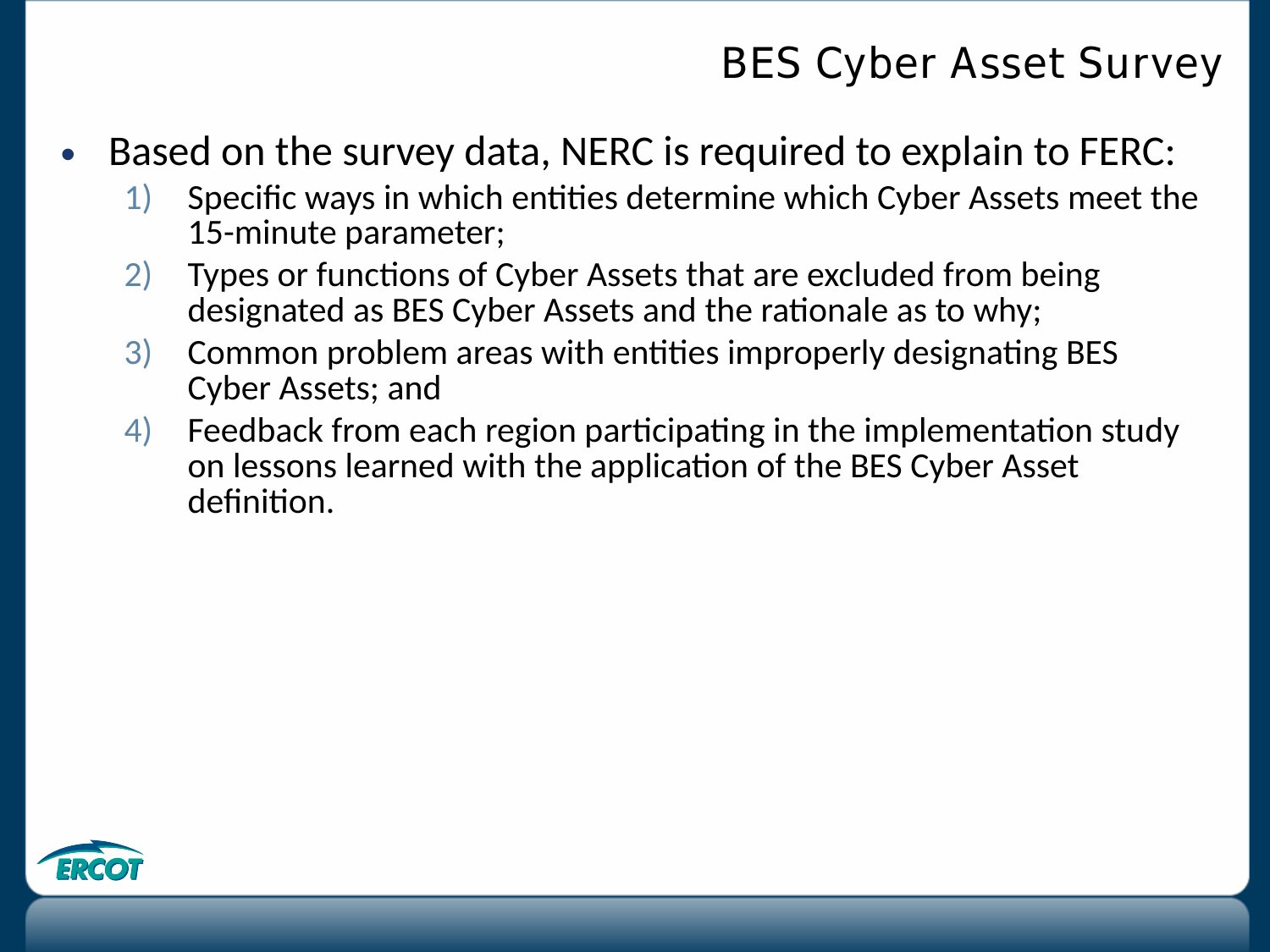

# BES Cyber Asset Survey
Based on the survey data, NERC is required to explain to FERC:
Specific ways in which entities determine which Cyber Assets meet the 15-minute parameter;
Types or functions of Cyber Assets that are excluded from being designated as BES Cyber Assets and the rationale as to why;
Common problem areas with entities improperly designating BES Cyber Assets; and
Feedback from each region participating in the implementation study on lessons learned with the application of the BES Cyber Asset definition.